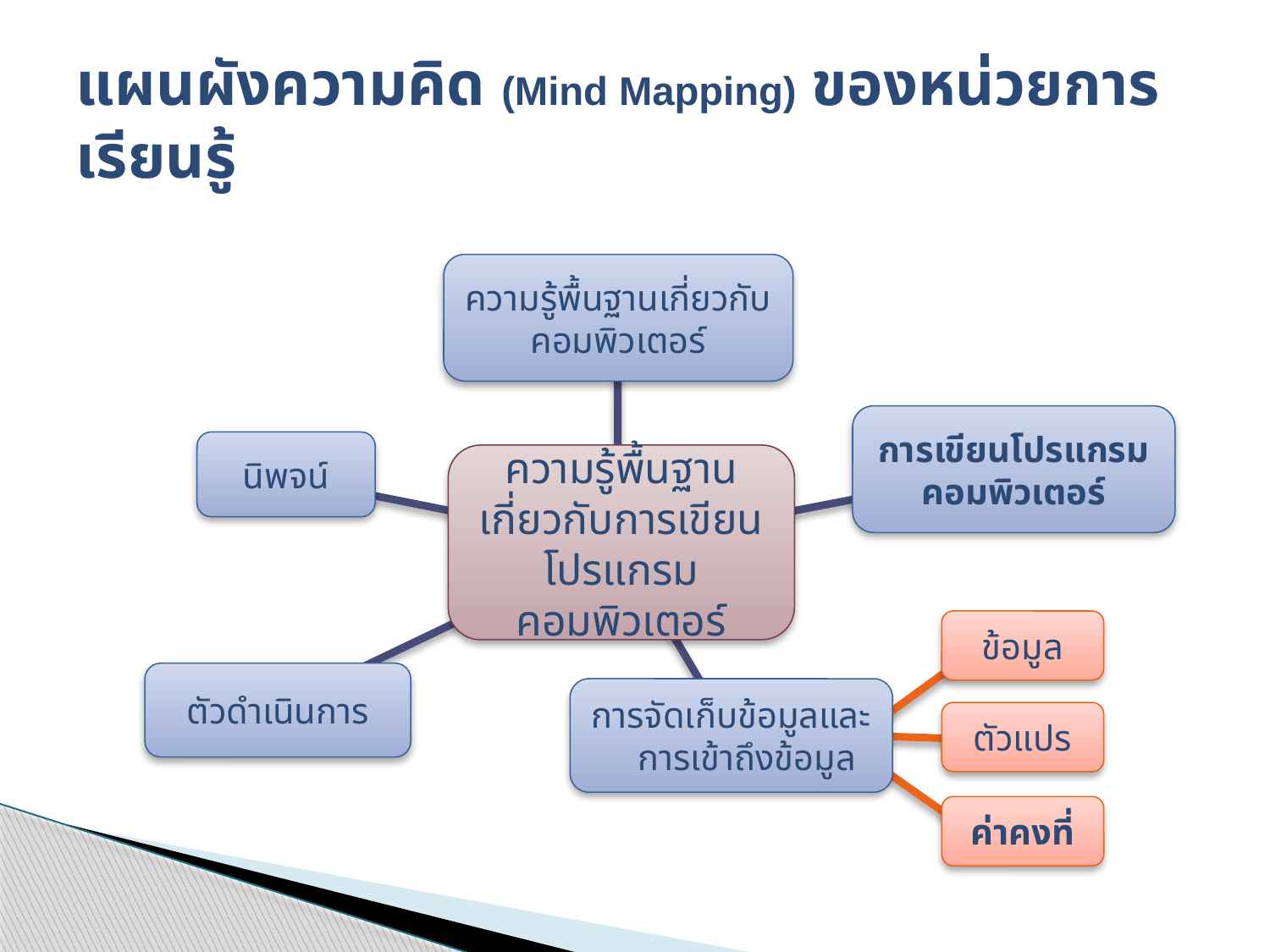

# แผนผังความคิด (Mind Mapping) ของหน่วยการเรียนรู้
ความรู้พื้นฐานเกี่ยวกับคอมพิวเตอร์
การเขียนโปรแกรมคอมพิวเตอร์
นิพจน์
ความรู้พื้นฐานเกี่ยวกับการเขียนโปรแกรมคอมพิวเตอร์
ตัวดำเนินการ
การจัดเก็บข้อมูลและ
การเข้าถึงข้อมูล
ข้อมูล
ตัวแปร
ค่าคงที่